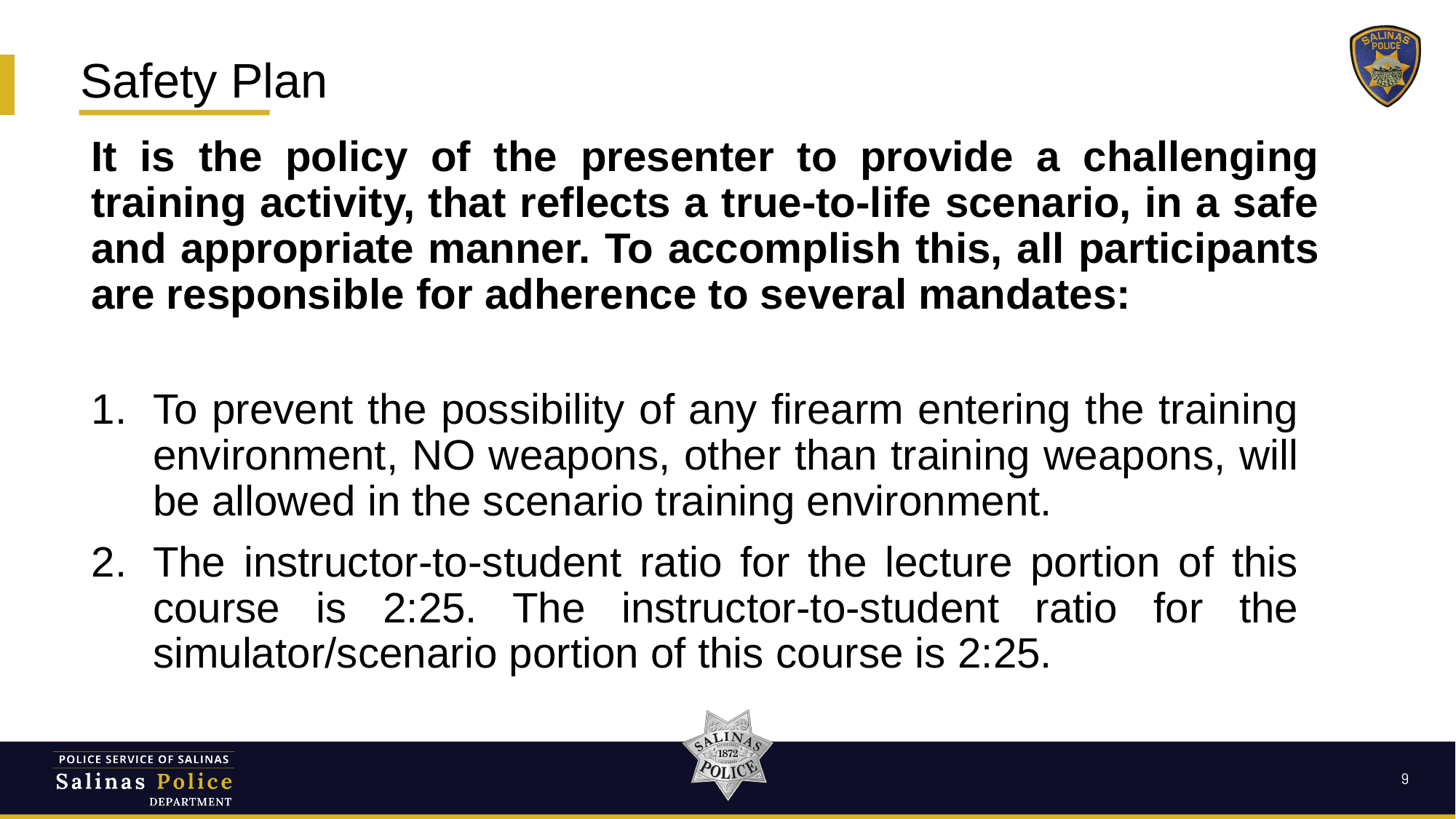

Safety Plan
It is the policy of the presenter to provide a challenging training activity, that reflects a true-to-life scenario, in a safe and appropriate manner. To accomplish this, all participants are responsible for adherence to several mandates:

To prevent the possibility of any firearm entering the training environment, NO weapons, other than training weapons, will be allowed in the scenario training environment.
The instructor-to-student ratio for the lecture portion of this course is 2:25. The instructor-to-student ratio for the simulator/scenario portion of this course is 2:25.